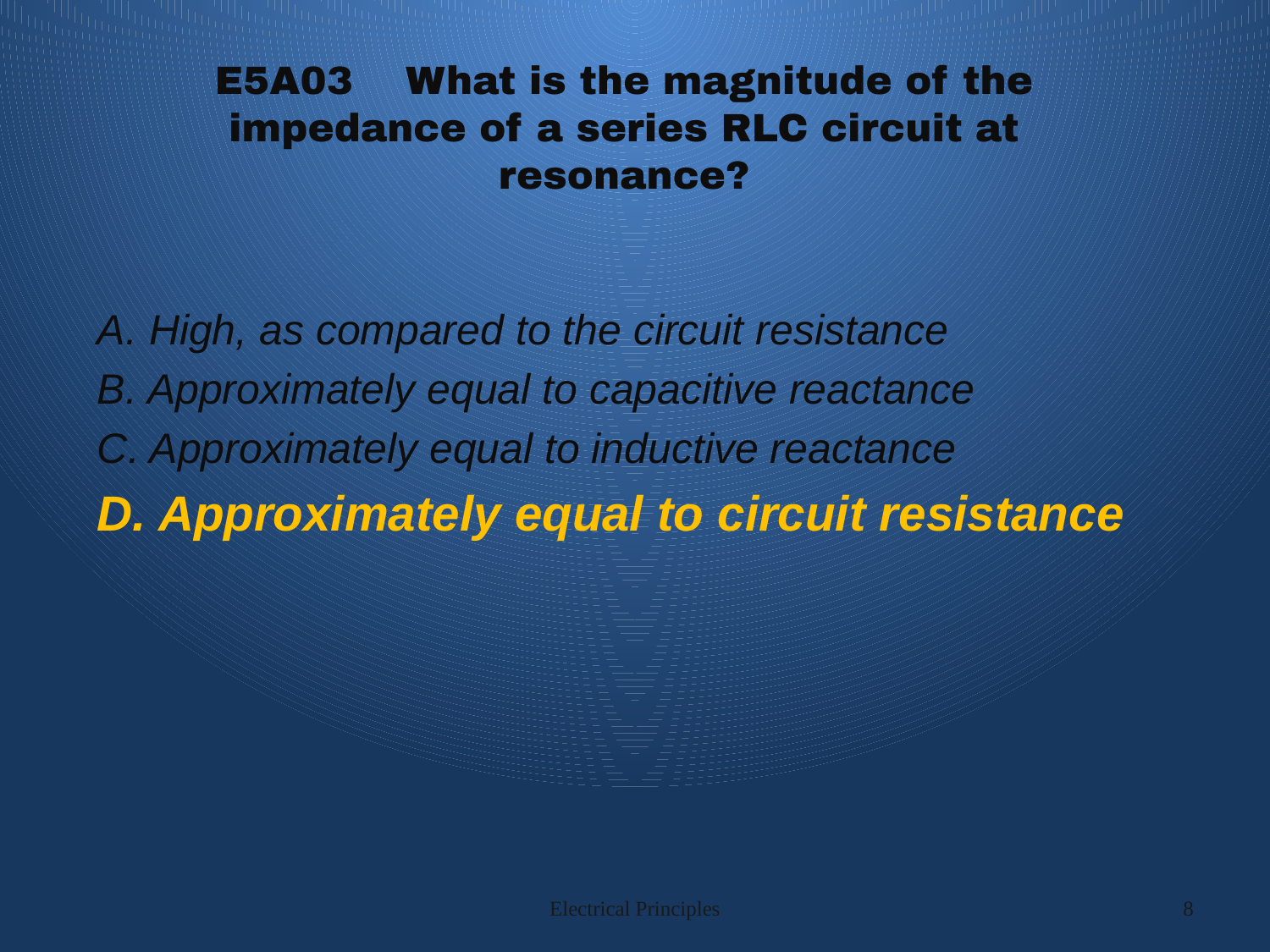

# E5A03    What is the magnitude of the impedance of a series RLC circuit at resonance?
A. High, as compared to the circuit resistance
B. Approximately equal to capacitive reactance
C. Approximately equal to inductive reactance
D. Approximately equal to circuit resistance
Electrical Principles
8